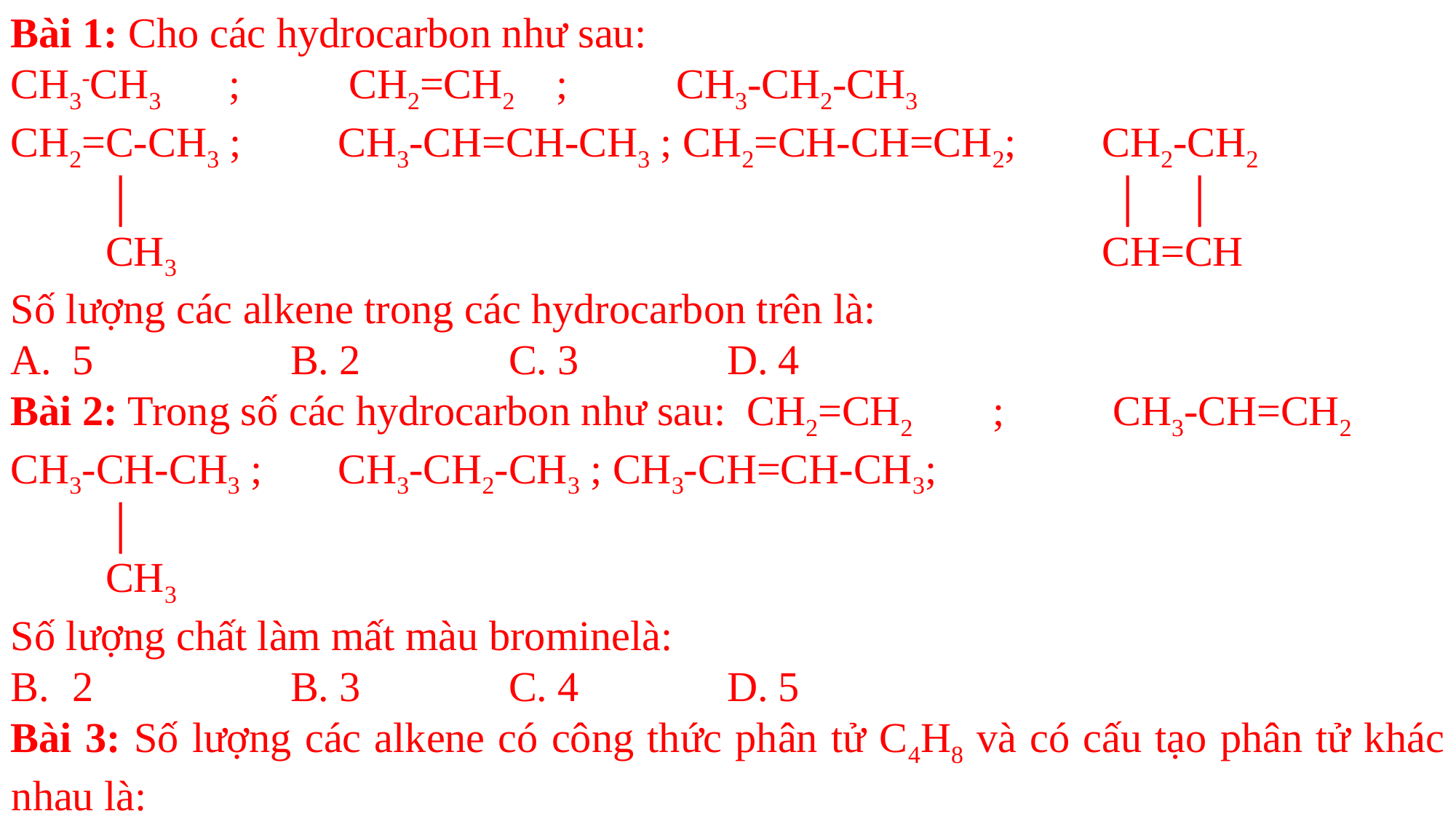

Bài 1: Cho các hydrocarbon như sau:
CH3-CH3	;	 CH2=CH2	;	 CH3-CH2-CH3
CH2=C-CH3 ; 	CH3-CH=CH-CH3 ; CH2=CH-CH=CH2; 	CH2-CH2
         │									 │    │
         CH3									CH=CH
Số lượng các alkene trong các hydrocarbon trên là:
5		B. 2		C. 3		D. 4
Bài 2: Trong số các hydrocarbon như sau:  CH2=CH2	;	 CH3-CH=CH2
CH3-CH-CH3 ; 	CH3-CH2-CH3 ; CH3-CH=CH-CH3;
         │
         CH3
Số lượng chất làm mất màu brominelà:
2		B. 3		C. 4		D. 5
Bài 3: Số lượng các alkene có công thức phân tử C4H8 và có cấu tạo phân tử khác nhau là:
A. 3		B. 4		C. 1		D. 2